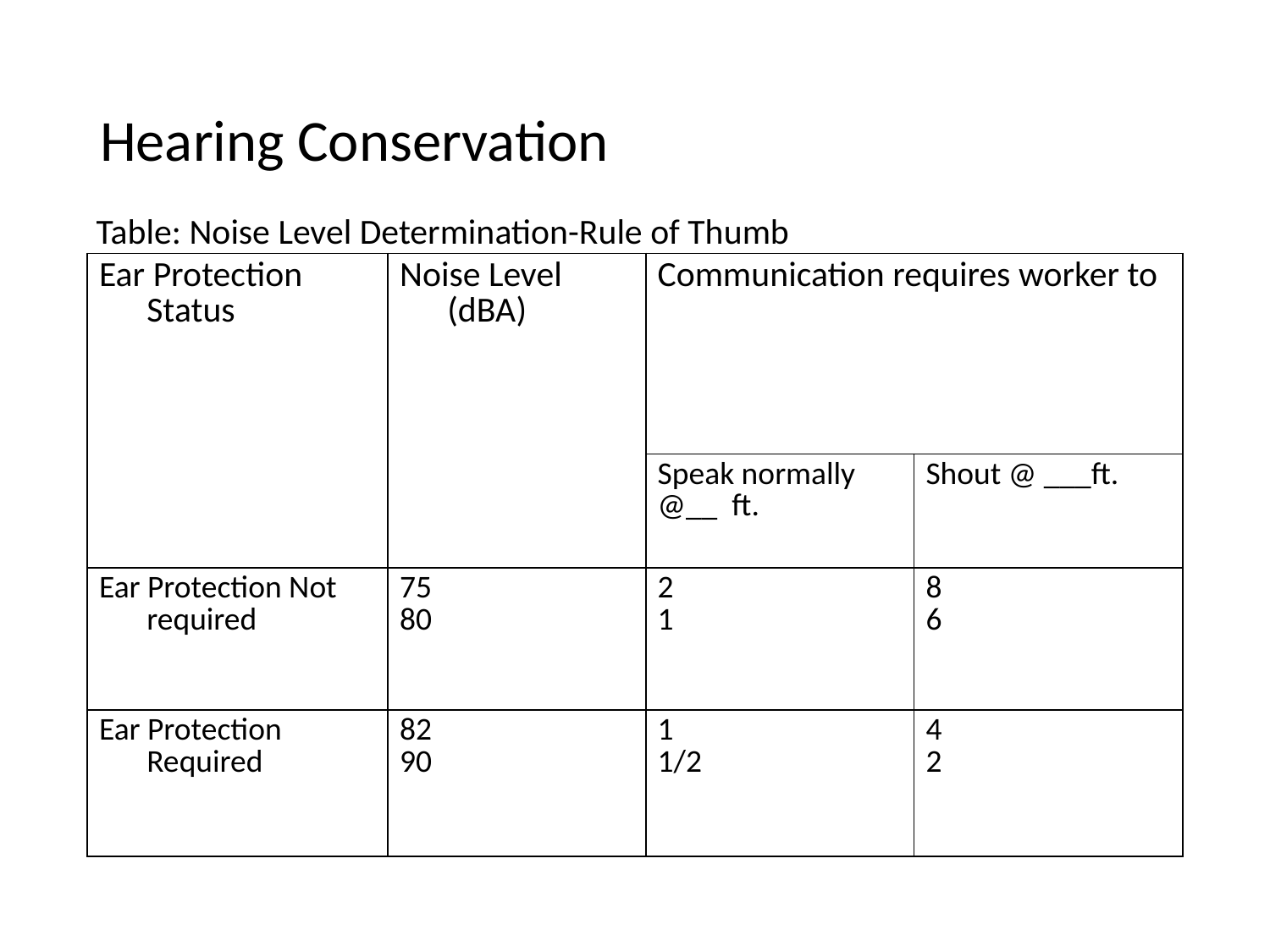

# Hearing Conservation
Table: Noise Level Determination-Rule of Thumb
| Ear Protection Status | Noise Level (dBA) | Communication requires worker to |  |
| --- | --- | --- | --- |
|  |  | Speak normally @\_\_ ft. | Shout @ \_\_\_ft. |
| Ear Protection Not required | 75 80 | 2 1 | 8 6 |
| Ear Protection Required | 82 90 | 1 1/2 | 4 2 |